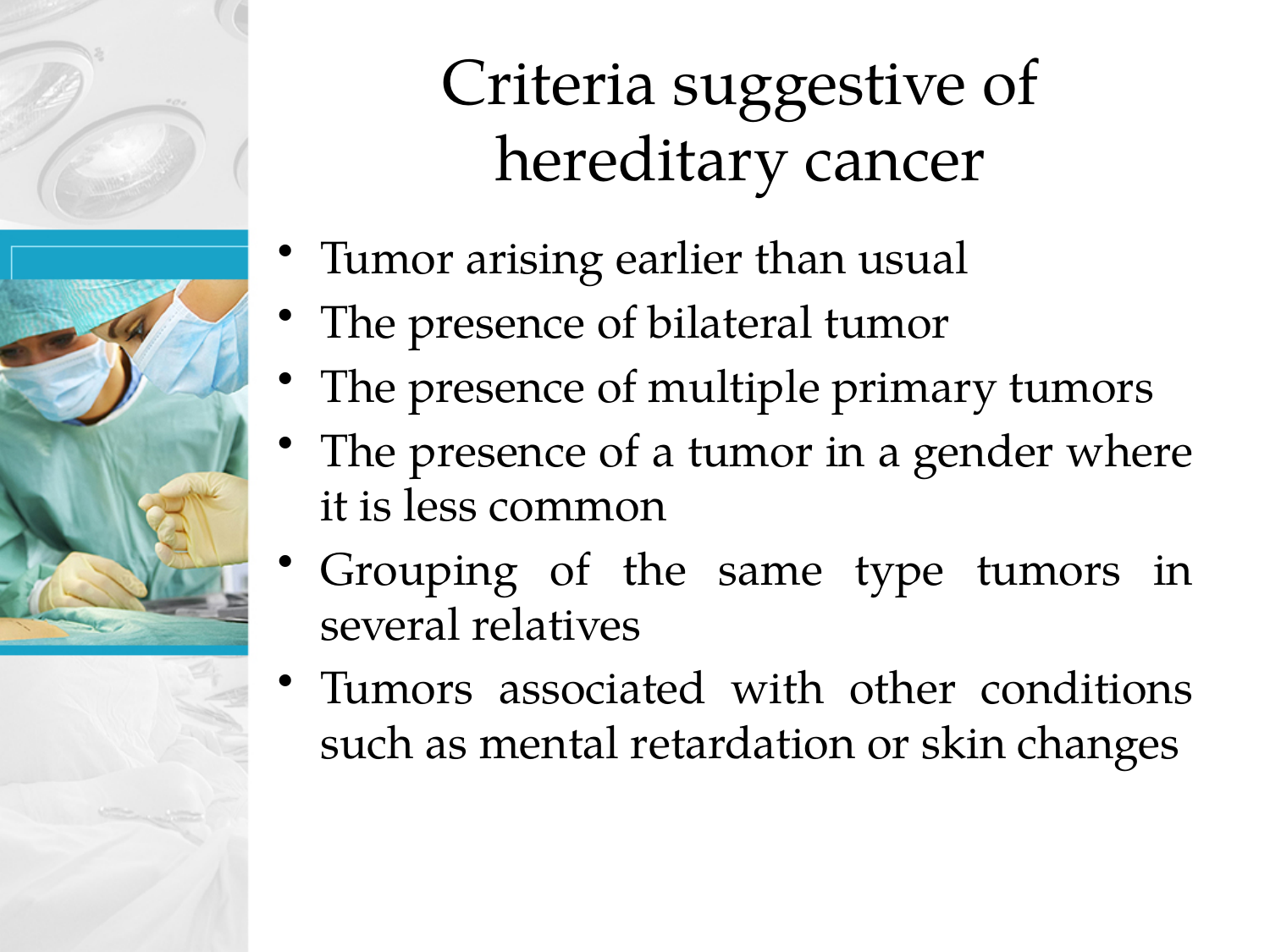

# Criteria suggestive of hereditary cancer
Tumor arising earlier than usual
The presence of bilateral tumor
The presence of multiple primary tumors
The presence of a tumor in a gender where it is less common
Grouping of the same type tumors in several relatives
Tumors associated with other conditions such as mental retardation or skin changes